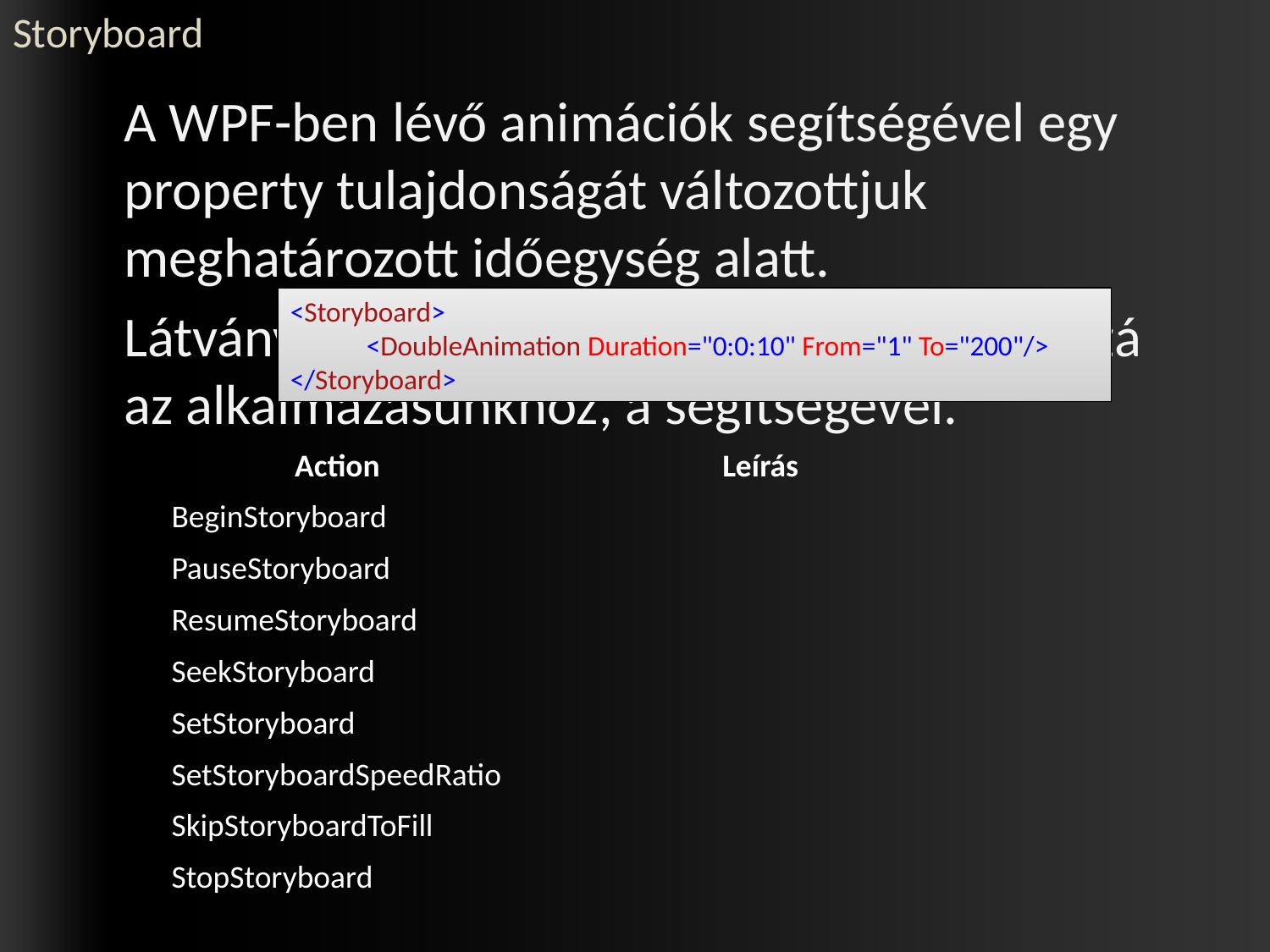

# Storyboard
	A WPF-ben lévő animációk segítségével egy property tulajdonságát változottjuk meghatározott időegység alatt.
	Látványos vizuális effekteket adhatunk hozzá az alkalmazásunkhoz, a segítségével.

<Storyboard>
            <DoubleAnimation Duration="0:0:10" From="1" To="200"/>
</Storyboard>
| Action | Leírás |
| --- | --- |
| BeginStoryboard |  |
| PauseStoryboard |  |
| ResumeStoryboard |  |
| SeekStoryboard |  |
| SetStoryboard |  |
| SetStoryboardSpeedRatio |  |
| SkipStoryboardToFill |  |
| StopStoryboard |  |